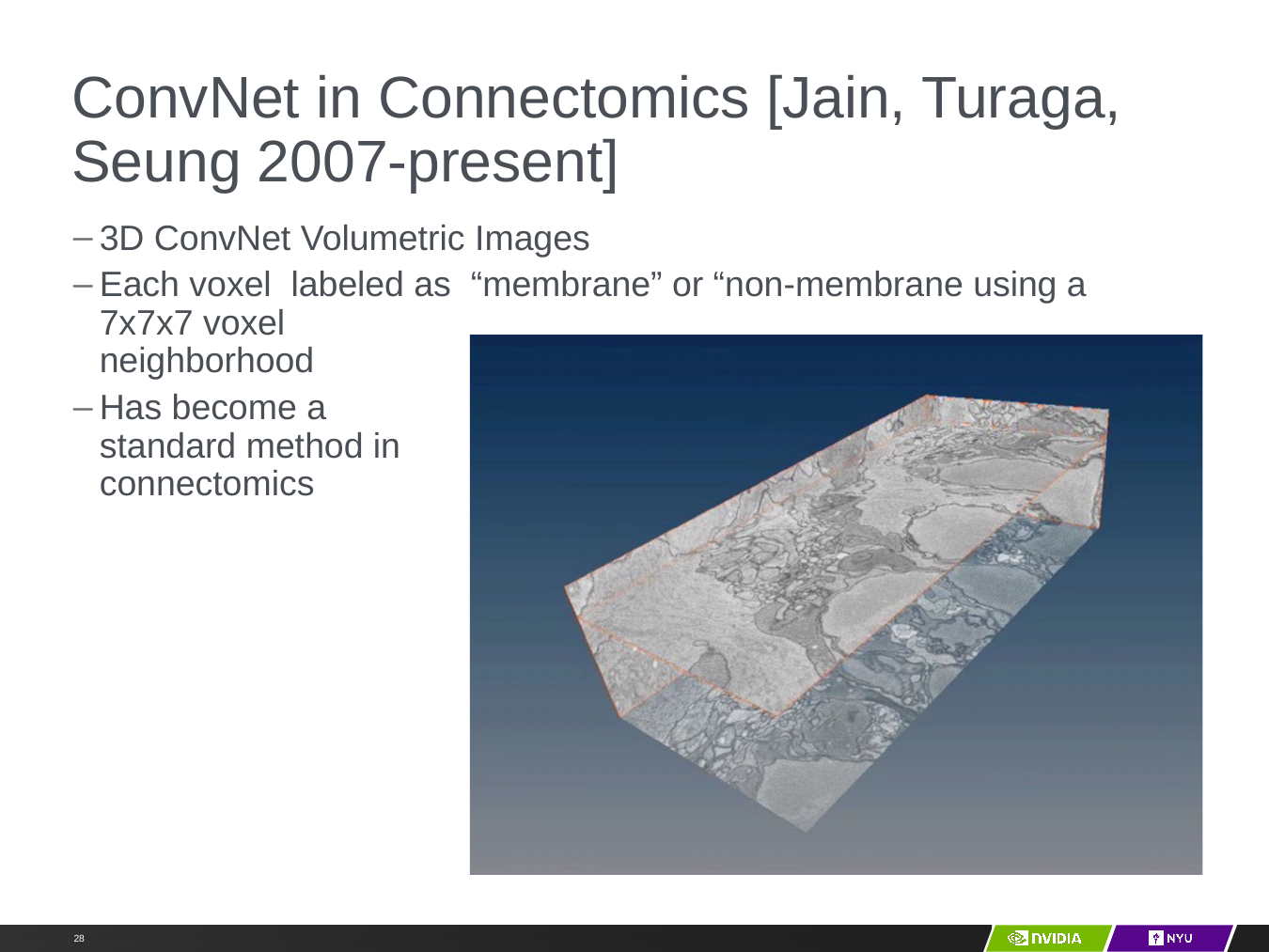

# ConvNet in Connectomics [Jain, Turaga, Seung 2007-present]
Y LeCun
3D ConvNet Volumetric Images
Each voxel  labeled as  “membrane” or “non-membrane using a 7x7x7 voxel
neighborhood
Has become a
standard method in
connectomics